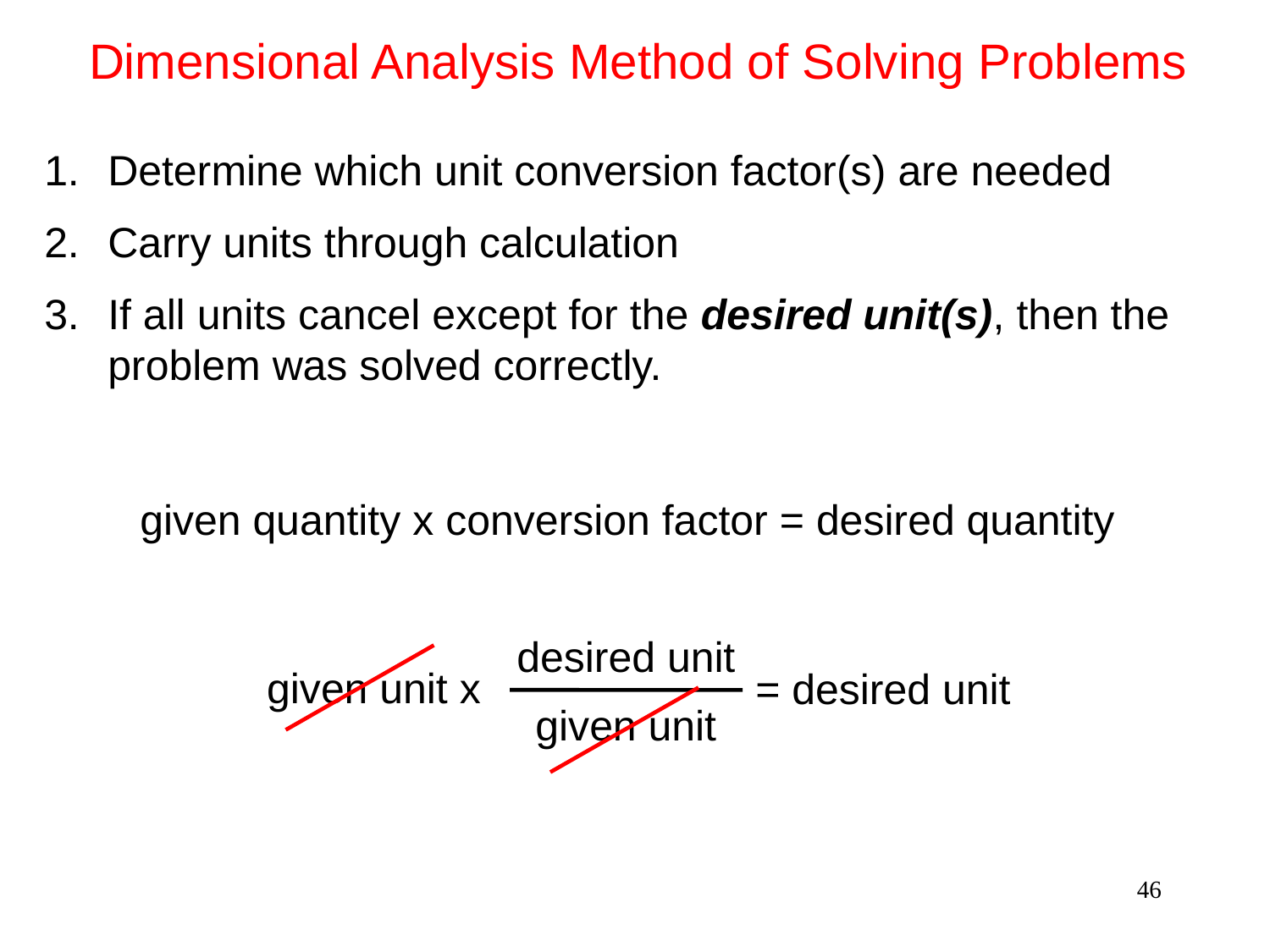

Dimensional Analysis Method of Solving Problems
Determine which unit conversion factor(s) are needed
Carry units through calculation
If all units cancel except for the desired unit(s), then the problem was solved correctly.
given quantity x conversion factor = desired quantity
desired unit

given unit

given unit x
= desired unit

46